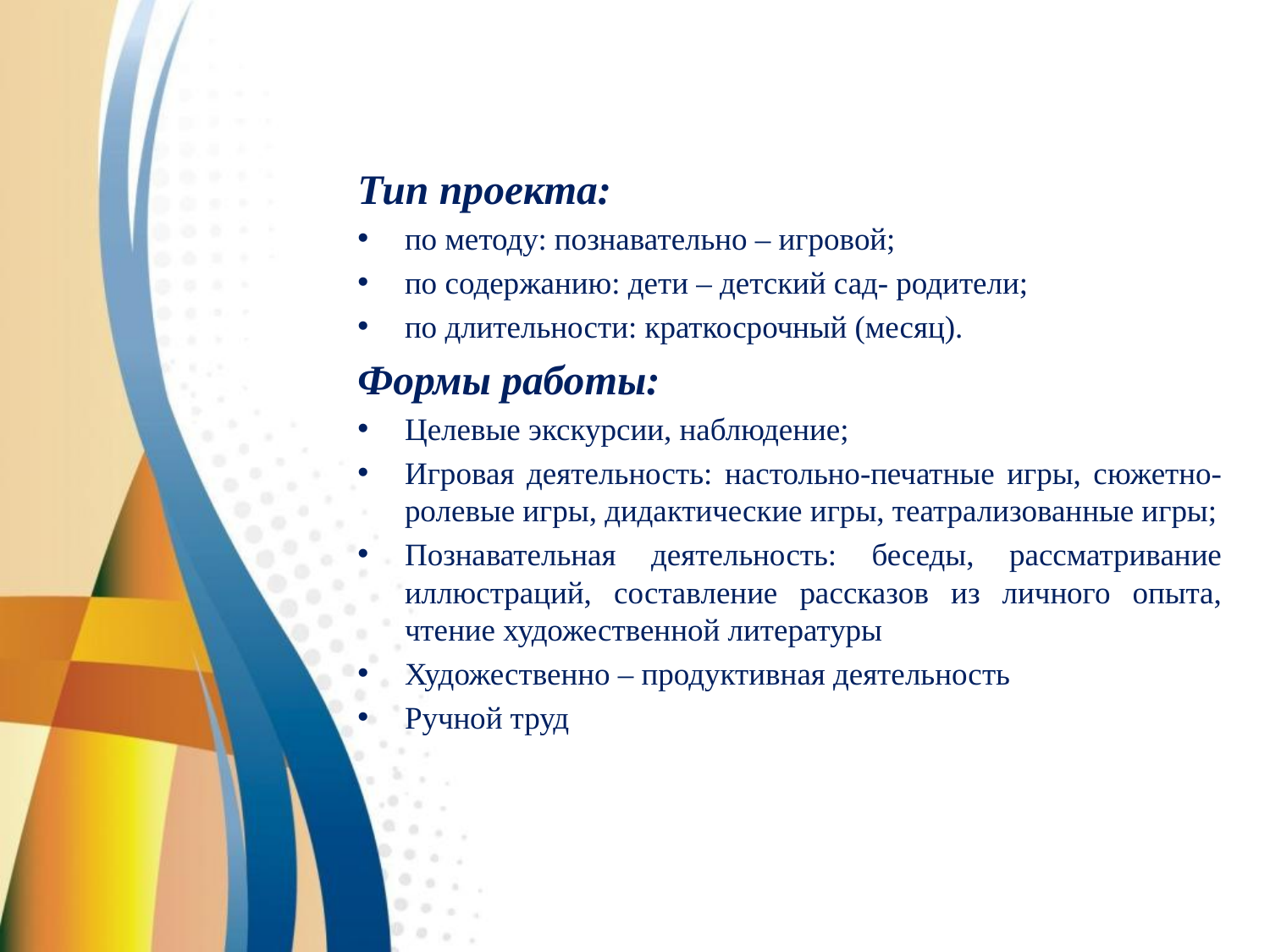

Тип проекта:
по методу: познавательно – игровой;
по содержанию: дети – детский сад- родители;
по длительности: краткосрочный (месяц).
Формы работы:
Целевые экскурсии, наблюдение;
Игровая деятельность: настольно-печатные игры, сюжетно-ролевые игры, дидактические игры, театрализованные игры;
Познавательная деятельность: беседы, рассматривание иллюстраций, составление рассказов из личного опыта, чтение художественной литературы
Художественно – продуктивная деятельность
Ручной труд